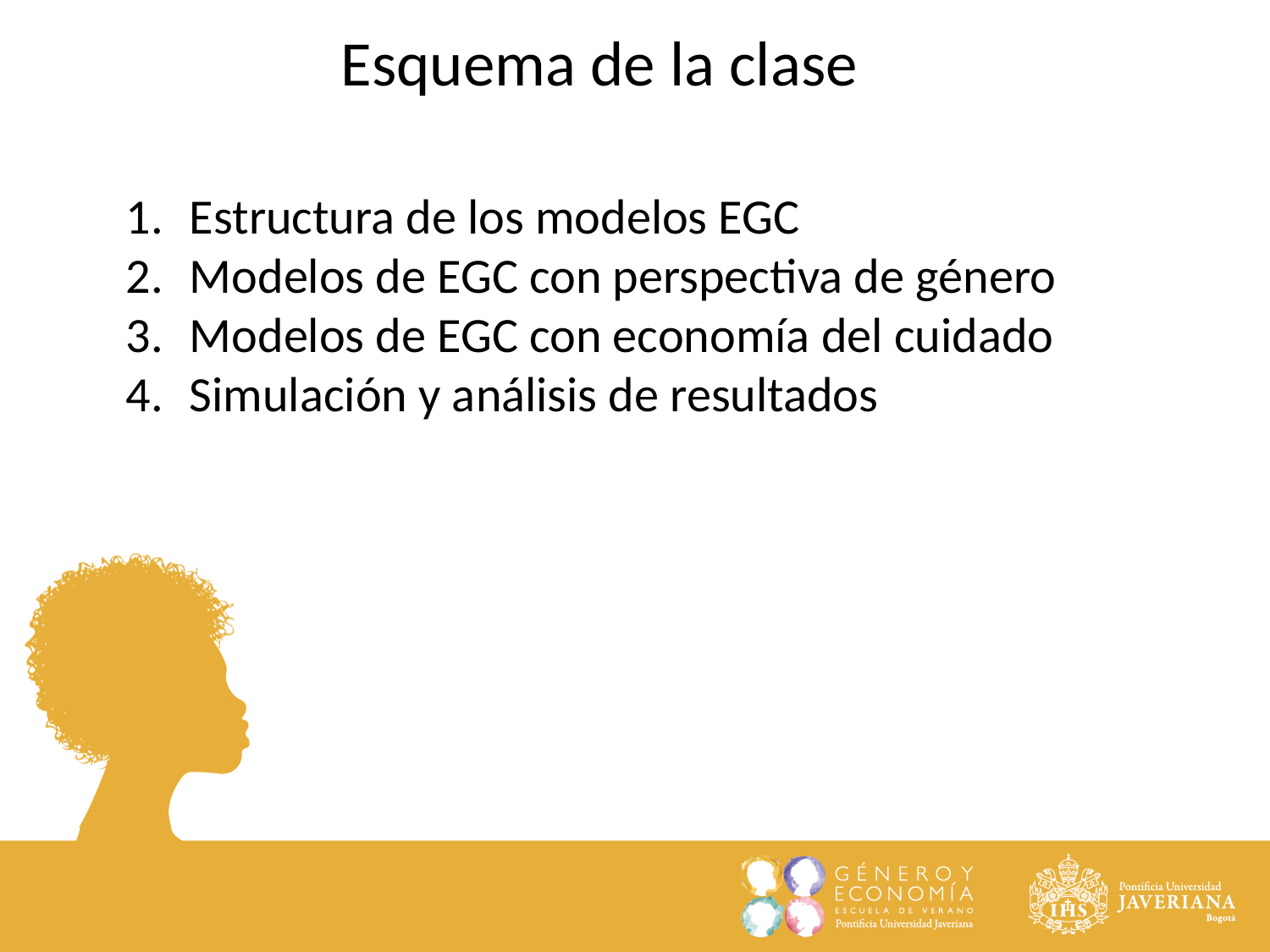

Esquema de la clase
Estructura de los modelos EGC
Modelos de EGC con perspectiva de género
Modelos de EGC con economía del cuidado
Simulación y análisis de resultados